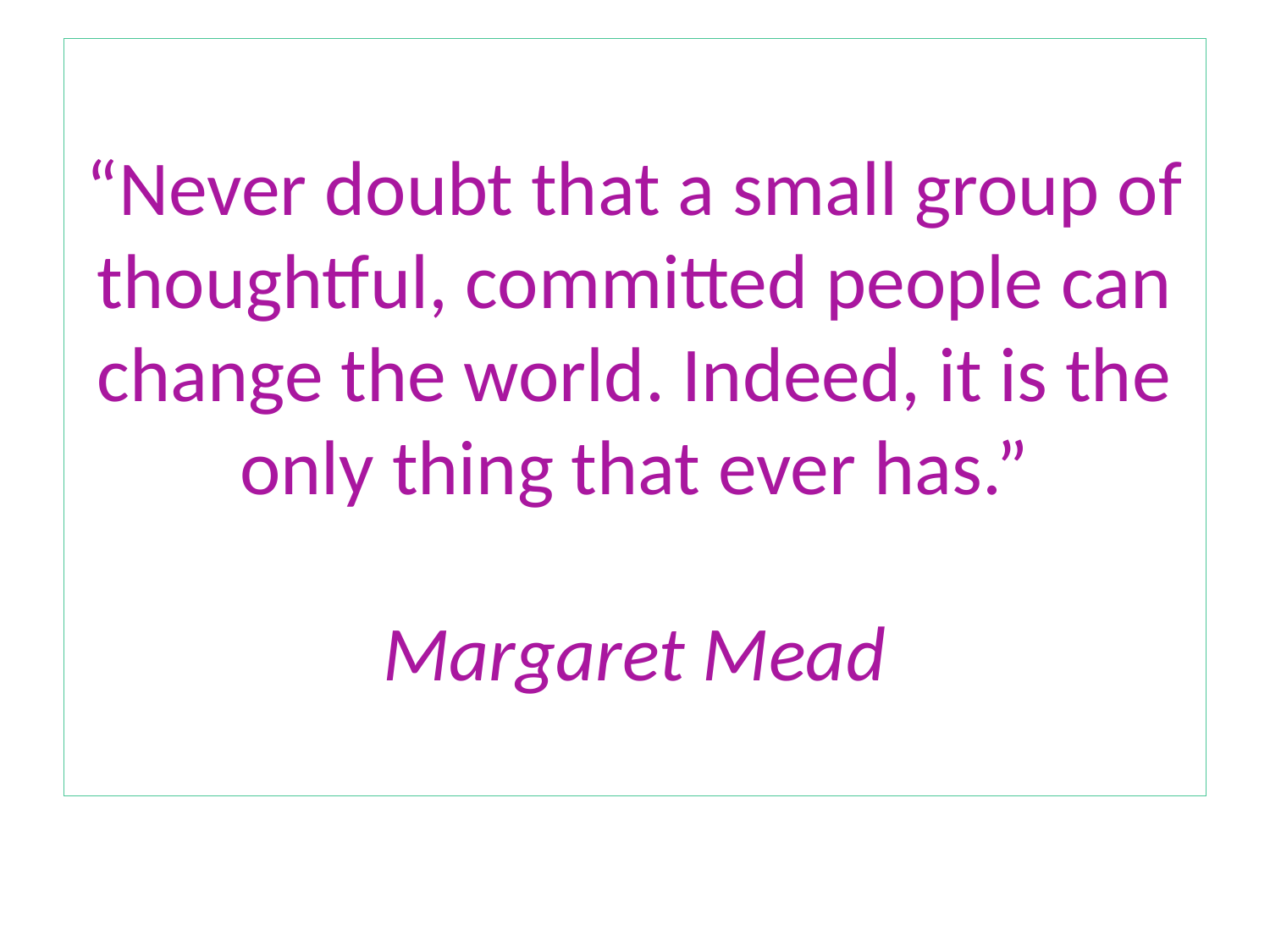

# “Never doubt that a small group of thoughtful, committed people can change the world. Indeed, it is the only thing that ever has.” Margaret Mead